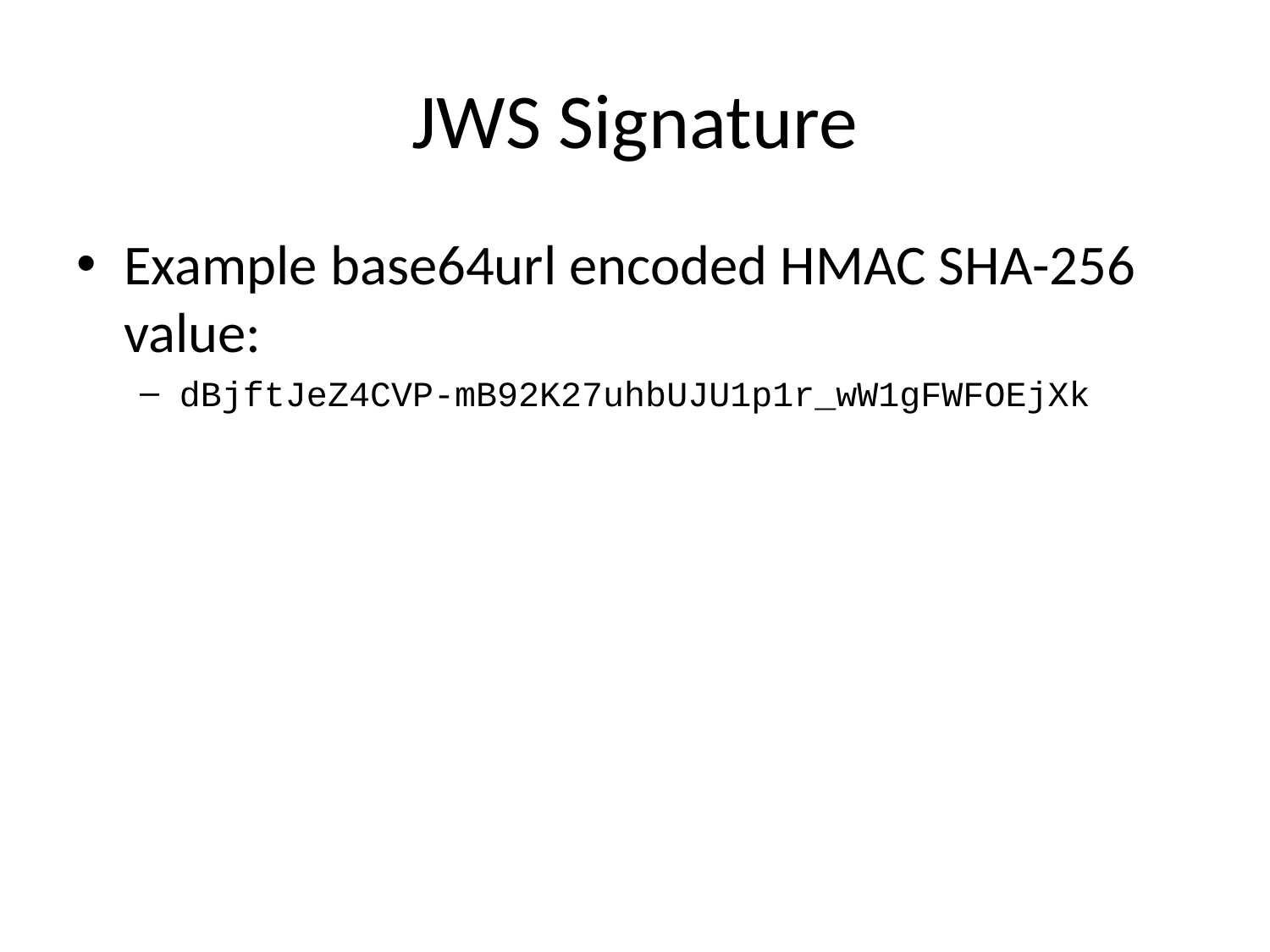

# JWS Signature
Example base64url encoded HMAC SHA-256 value:
dBjftJeZ4CVP‑mB92K27uhbUJU1p1r_wW1gFWFOEjXk